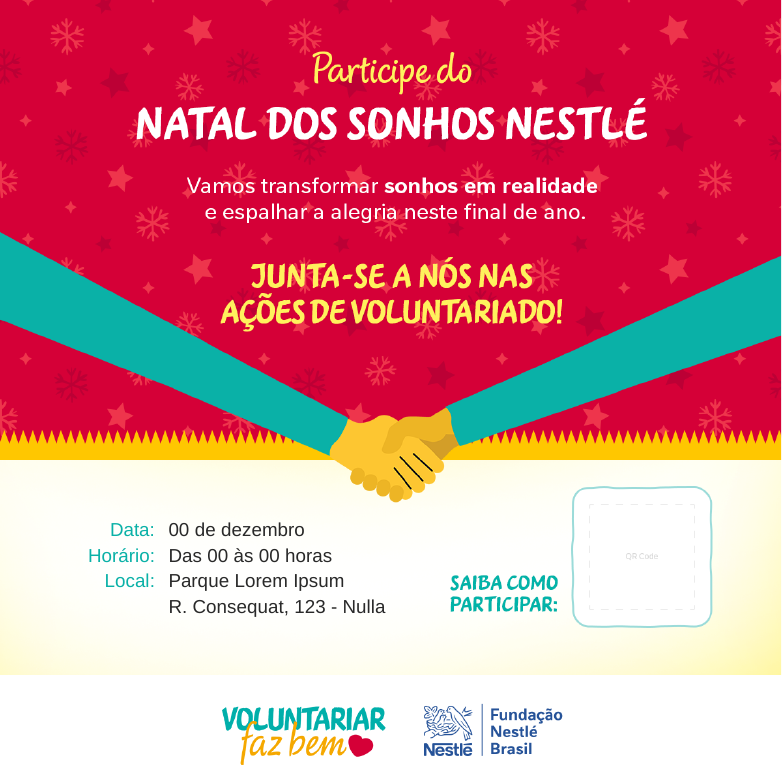

Data:
Horário:
Local:
00 de dezembro
Das 00 às 00 horas
Parque Lorem Ipsum
R. Consequat, 123 - Nulla